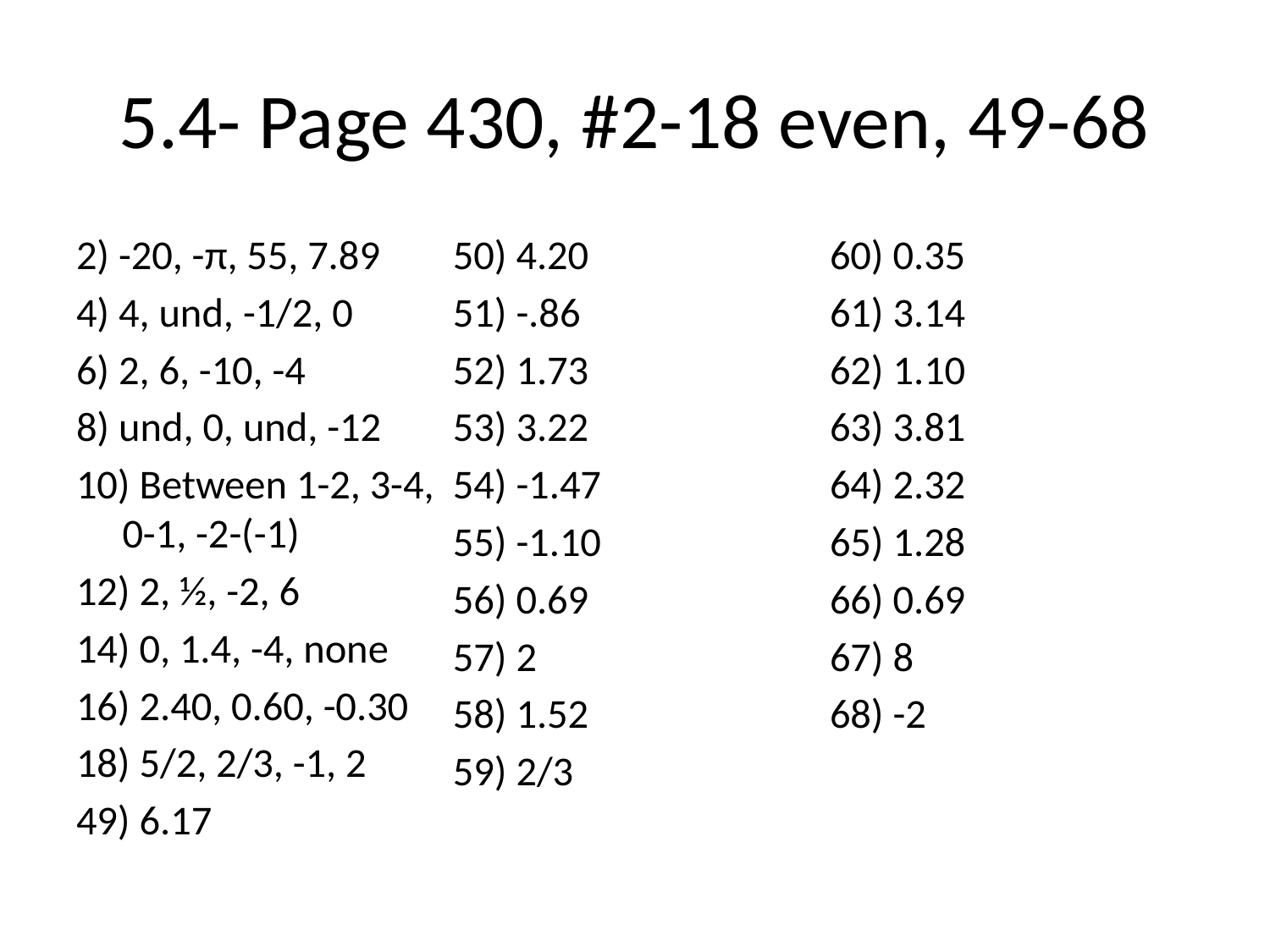

# 5.4- Page 430, #2-18 even, 49-68
2) -20, -π, 55, 7.89
4) 4, und, -1/2, 0
6) 2, 6, -10, -4
8) und, 0, und, -12
10) Between 1-2, 3-4, 0-1, -2-(-1)
12) 2, ½, -2, 6
14) 0, 1.4, -4, none
16) 2.40, 0.60, -0.30
18) 5/2, 2/3, -1, 2
49) 6.17
50) 4.20
51) -.86
52) 1.73
53) 3.22
54) -1.47
55) -1.10
56) 0.69
57) 2
58) 1.52
59) 2/3
60) 0.35
61) 3.14
62) 1.10
63) 3.81
64) 2.32
65) 1.28
66) 0.69
67) 8
68) -2